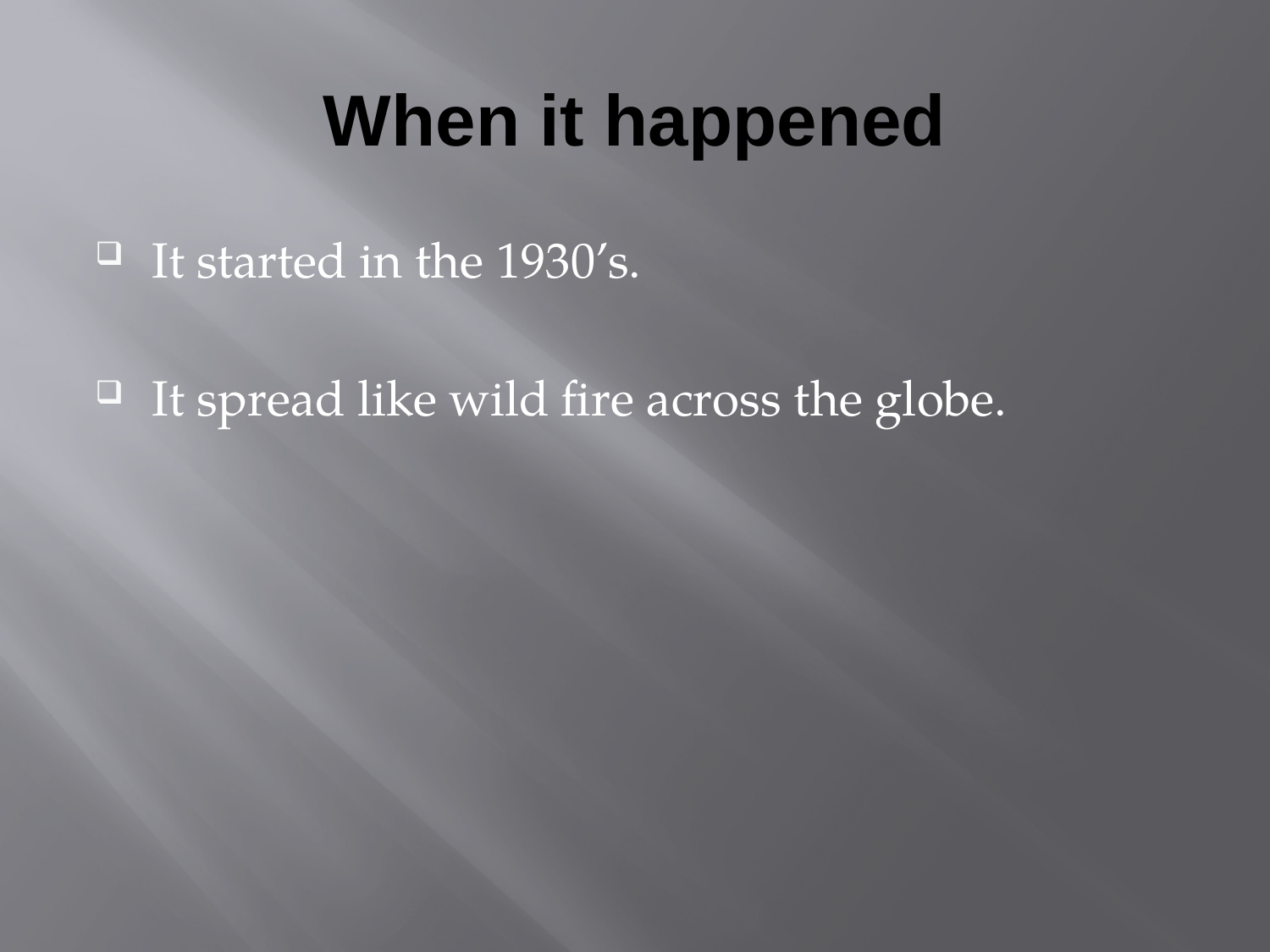

# When it happened
It started in the 1930’s.

It spread like wild fire across the globe.